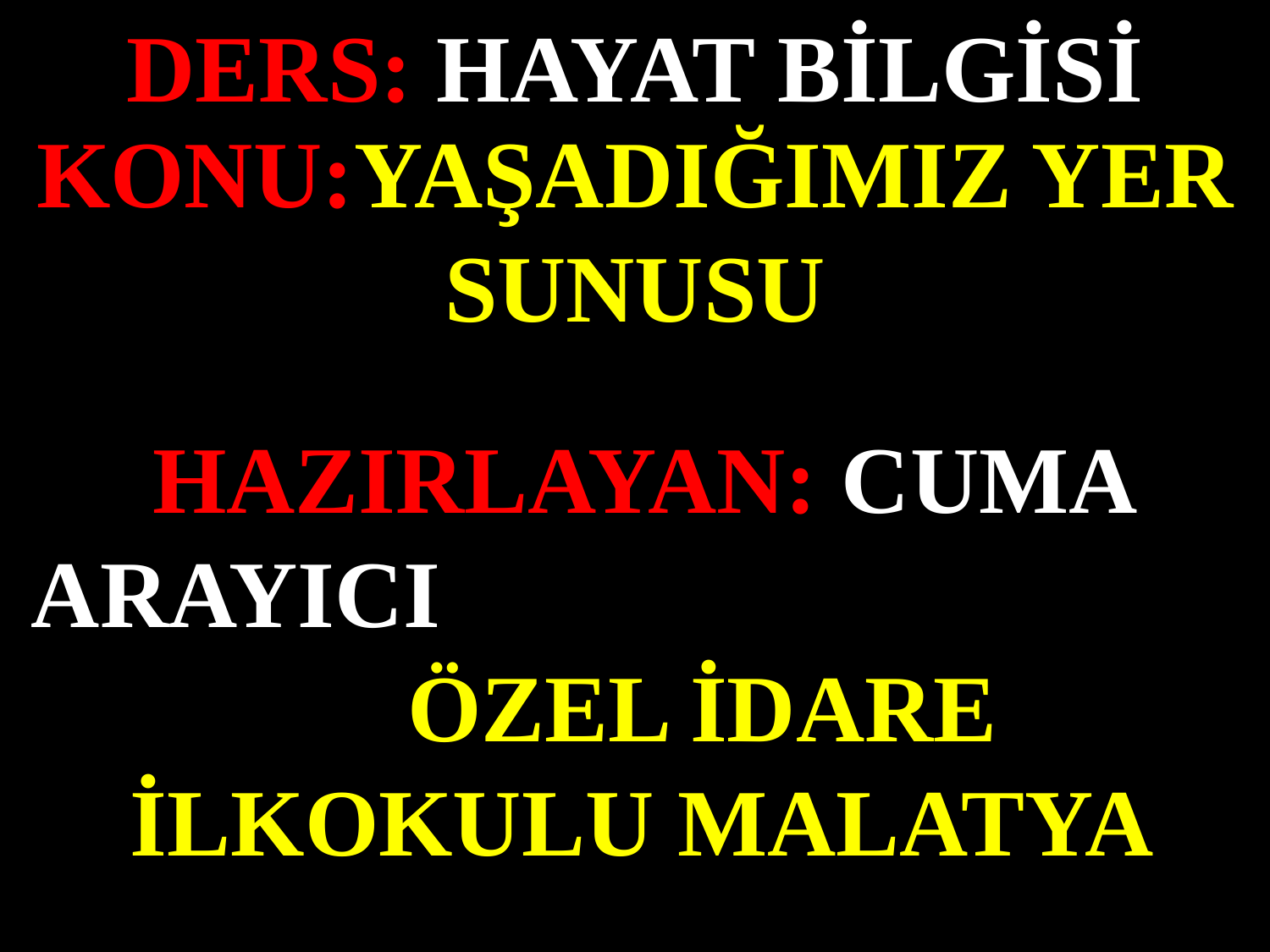

DERS: HAYAT BİLGİSİ
KONU:YAŞADIĞIMIZ YER SUNUSU
#
HAZIRLAYAN: CUMA ARAYICI                                        ÖZEL İDARE İLKOKULU MALATYA